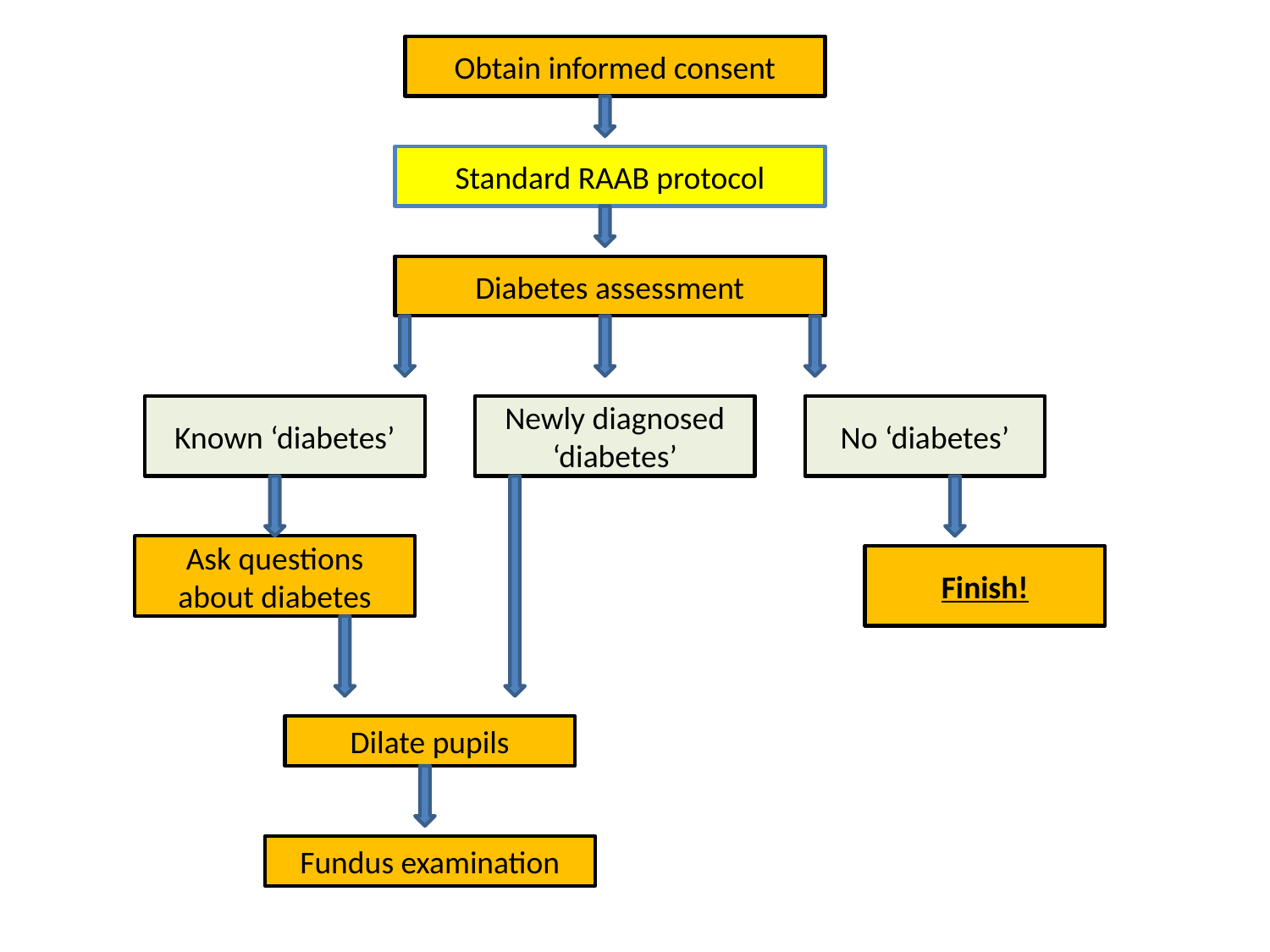

Obtain informed consent

Standard RAAB protocol

Diabetes assessment

Known ‘diabetes’
Newly diagnosed ‘diabetes’
No ‘diabetes’

Ask questions about diabetes
Finish!

Dilate pupils

Fundus examination